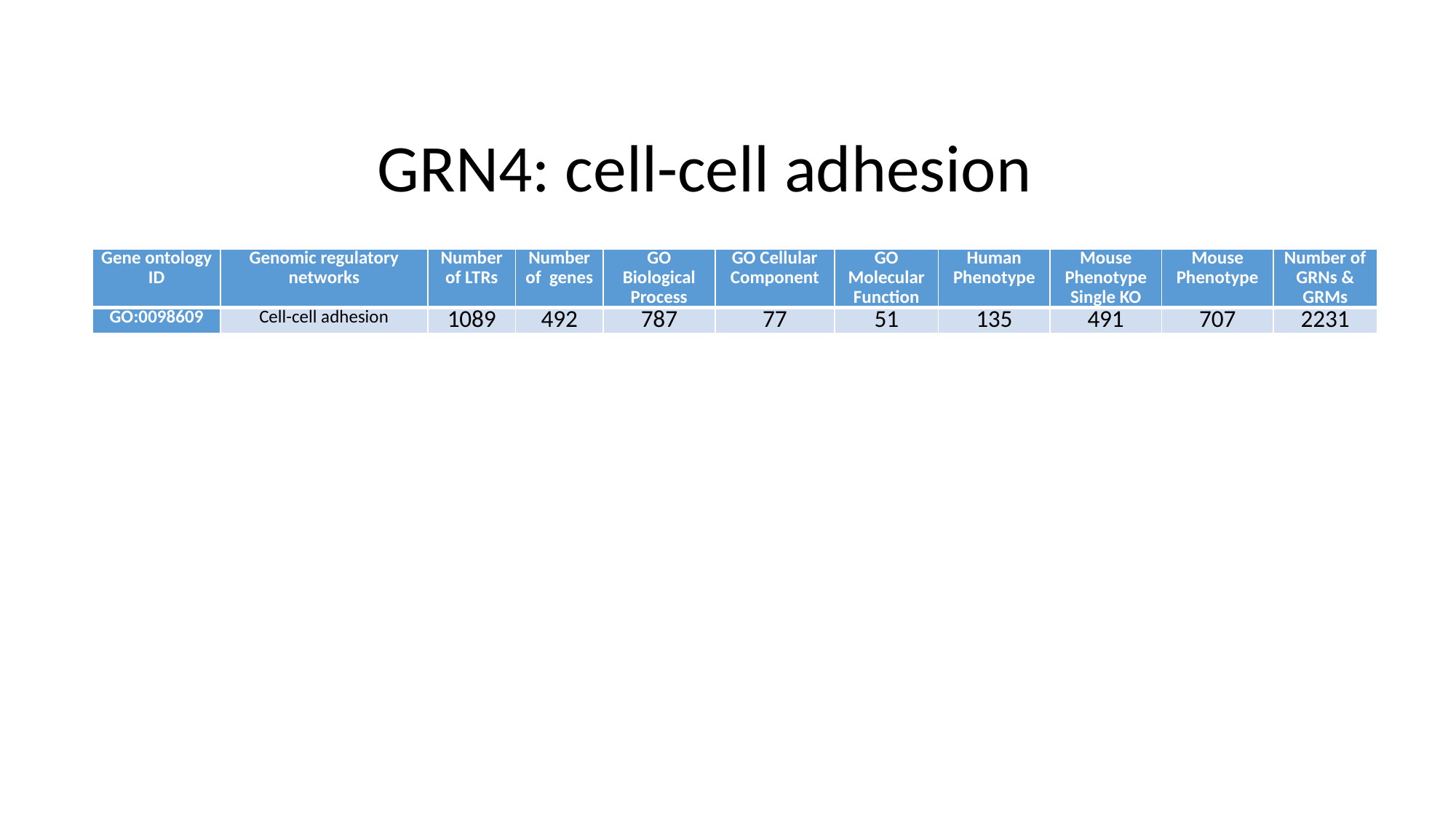

# GRN4: cell-cell adhesion
| Gene ontology ID | Genomic regulatory networks | Number of LTRs | Number of genes | GO Biological Process | GO Cellular Component | GO Molecular Function | Human Phenotype | Mouse Phenotype Single KO | Mouse Phenotype | Number of GRNs & GRMs |
| --- | --- | --- | --- | --- | --- | --- | --- | --- | --- | --- |
| GO:0098609 | Cell-cell adhesion | 1089 | 492 | 787 | 77 | 51 | 135 | 491 | 707 | 2231 |